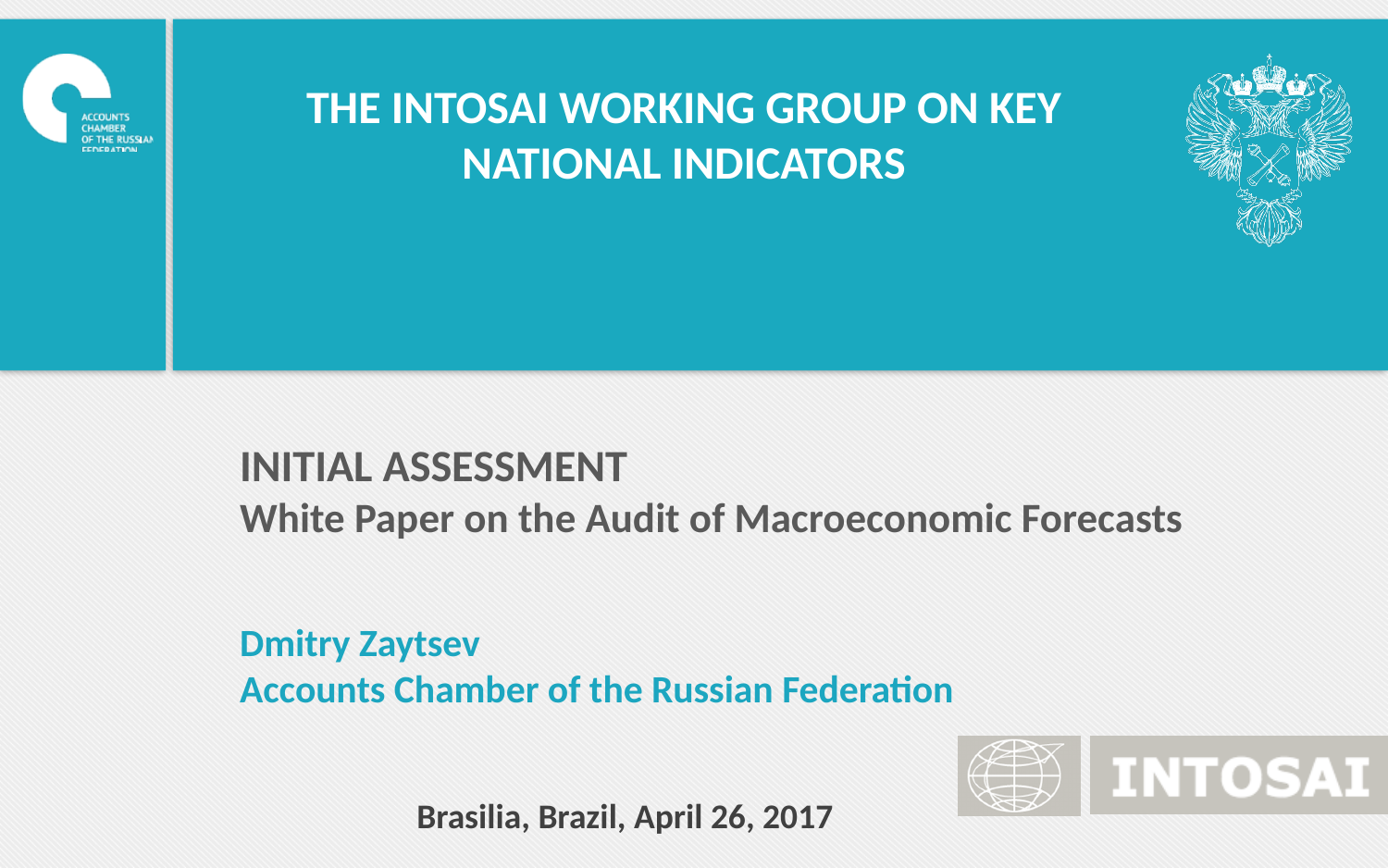

THE INTOSAI WORKING GROUP ON KEY NATIONAL INDICATORS

INITIAL ASSESSMENT
White Paper on the Audit of Macroeconomic Forecasts

Dmitry Zaytsev
Accounts Chamber of the Russian Federation
Brasilia, Brazil, April 26, 2017